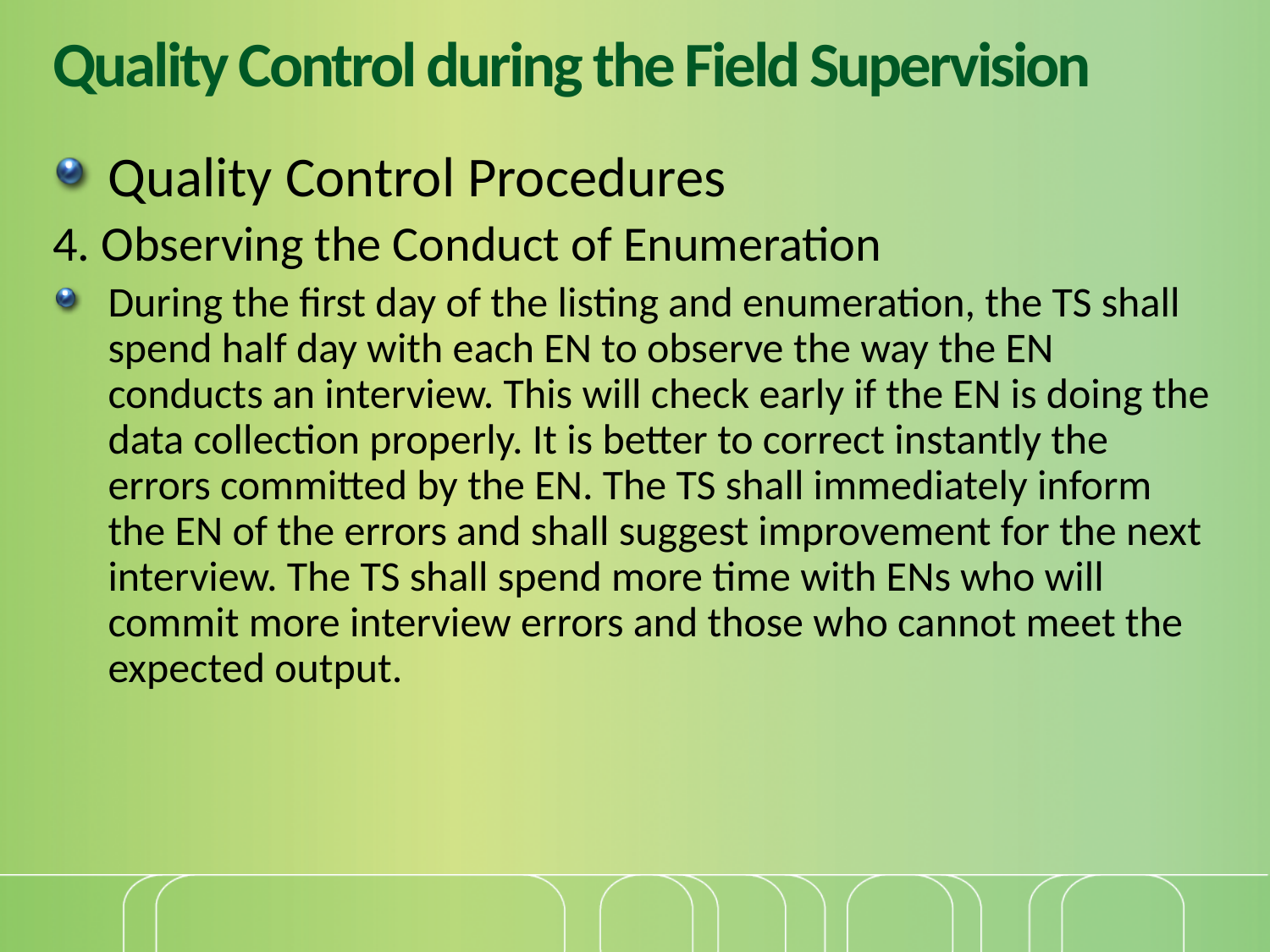

# Quality Control during the Field Supervision
Quality Control Procedures
4. Observing the Conduct of Enumeration
During the first day of the listing and enumeration, the TS shall spend half day with each EN to observe the way the EN conducts an interview. This will check early if the EN is doing the data collection properly. It is better to correct instantly the errors committed by the EN. The TS shall immediately inform the EN of the errors and shall suggest improvement for the next interview. The TS shall spend more time with ENs who will commit more interview errors and those who cannot meet the expected output.